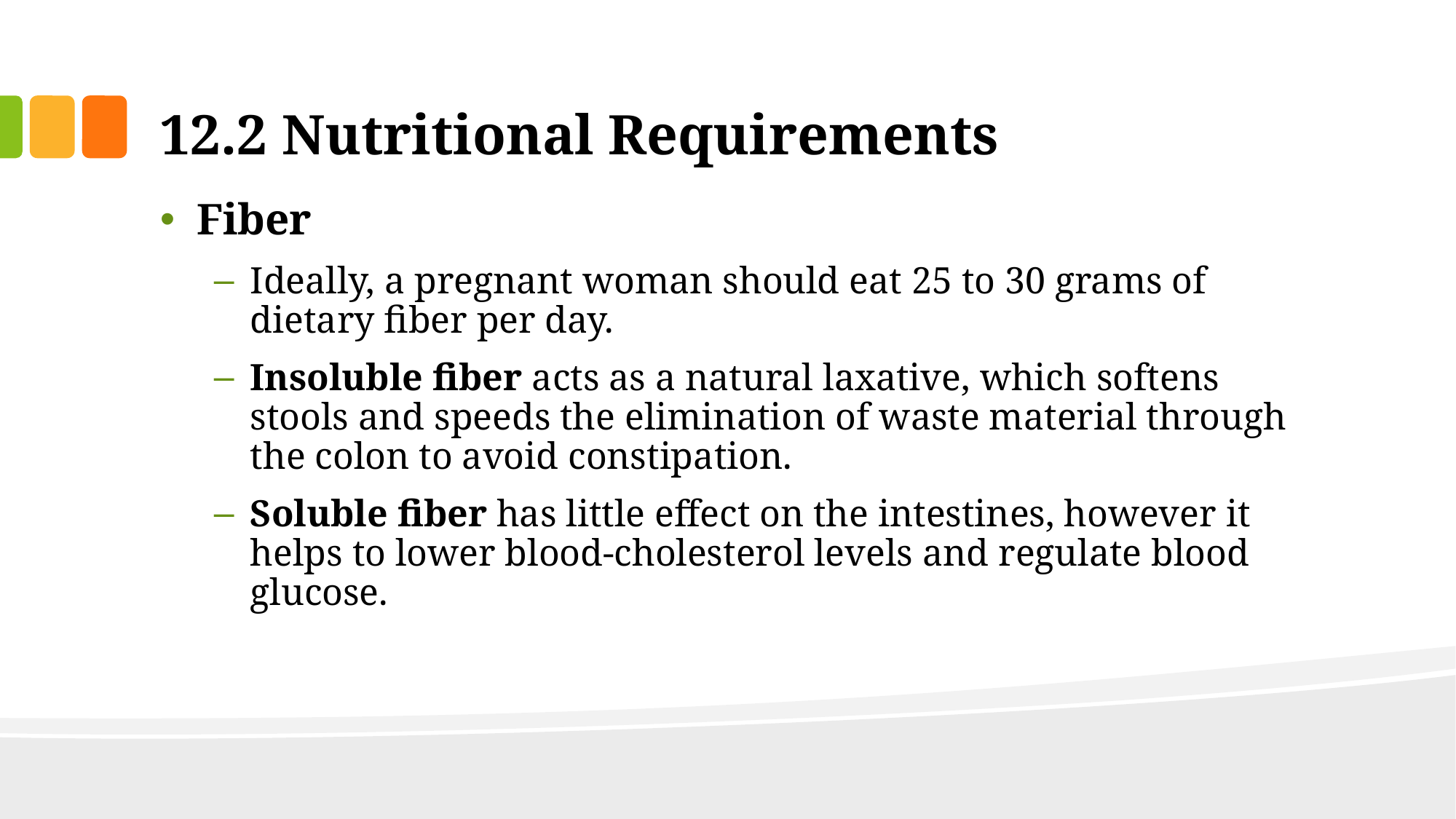

# 12.2 Nutritional Requirements
Fiber
Ideally, a pregnant woman should eat 25 to 30 grams of dietary fiber per day.
Insoluble fiber acts as a natural laxative, which softens stools and speeds the elimination of waste material through the colon to avoid constipation.
Soluble fiber has little effect on the intestines, however it helps to lower blood-cholesterol levels and regulate blood glucose.